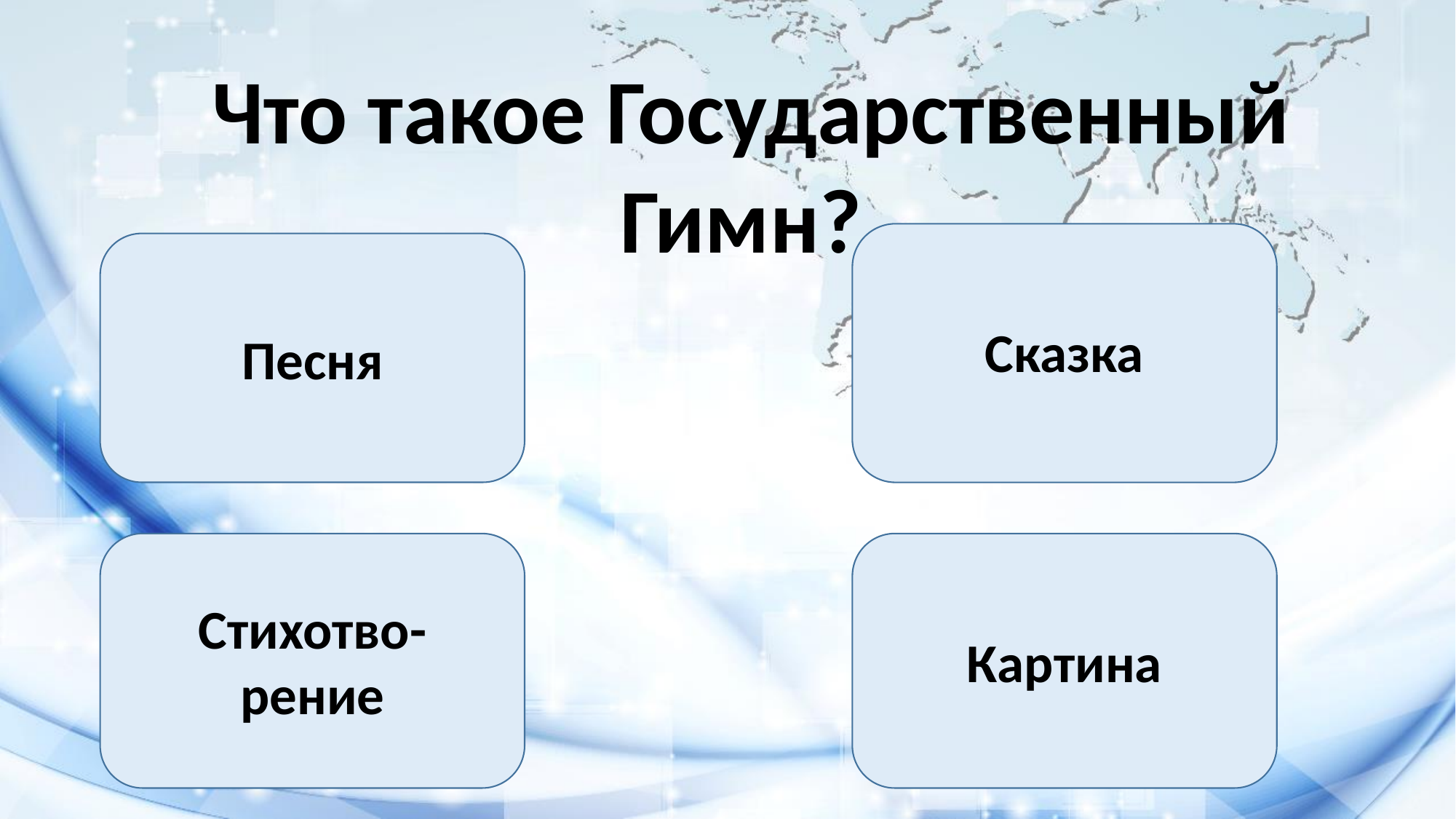

Что такое Государственный Гимн?

Сказка
Песня

Стихотво-рение
Картина